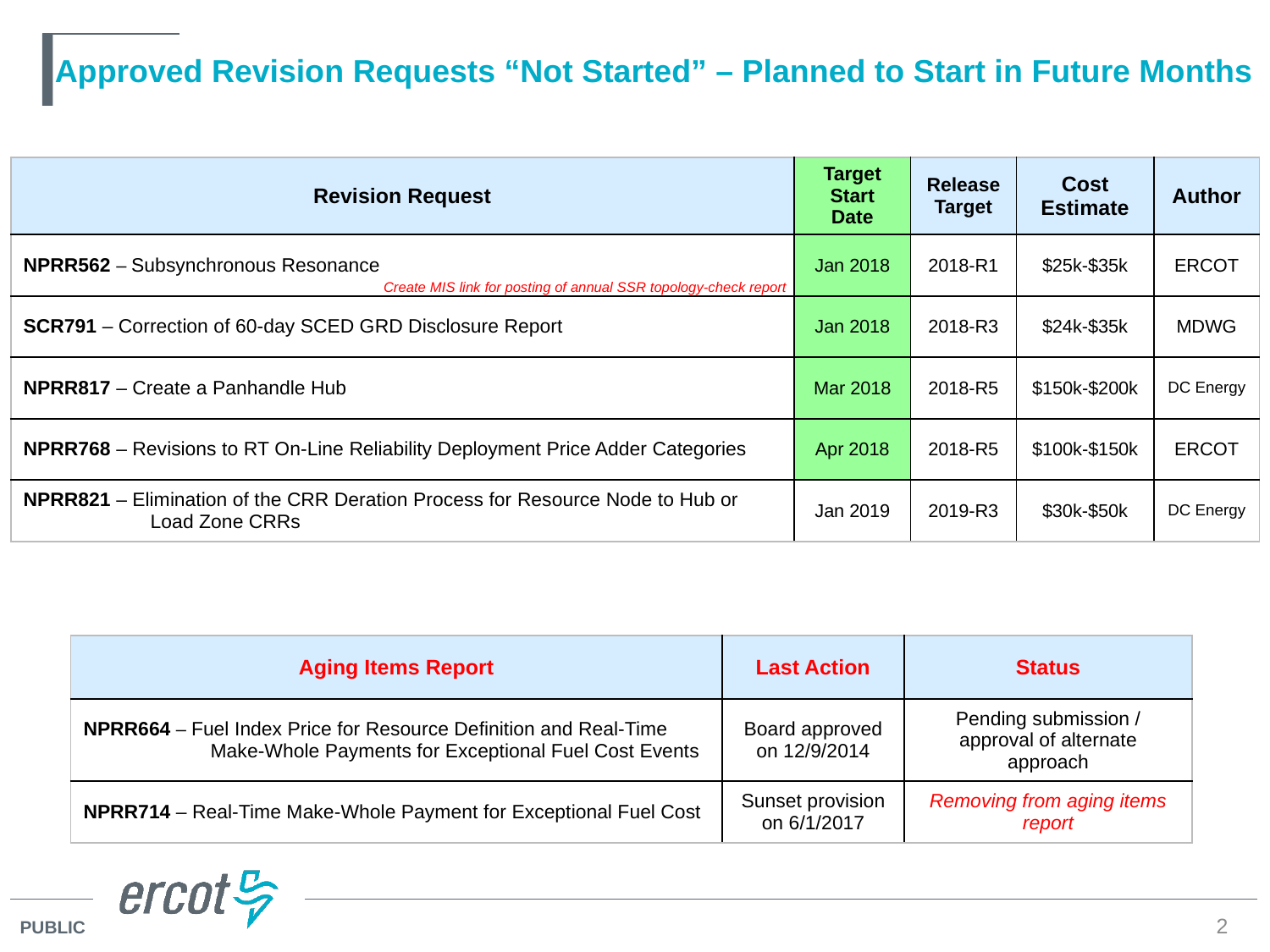

# Approved Revision Requests “Not Started” – Planned to Start in Future Months
| Revision Request | Target Start Date | Release Target | Cost Estimate | Author |
| --- | --- | --- | --- | --- |
| NPRR562 – Subsynchronous Resonance | Jan 2018 | 2018-R1 | $25k-$35k | ERCOT |
| SCR791 – Correction of 60-day SCED GRD Disclosure Report | Jan 2018 | 2018-R3 | $24k-$35k | MDWG |
| NPRR817 – Create a Panhandle Hub | Mar 2018 | 2018-R5 | $150k-$200k | DC Energy |
| NPRR768 – Revisions to RT On-Line Reliability Deployment Price Adder Categories | Apr 2018 | 2018-R5 | $100k-$150k | ERCOT |
| NPRR821 – Elimination of the CRR Deration Process for Resource Node to Hub or Load Zone CRRs | Jan 2019 | 2019-R3 | $30k-$50k | DC Energy |
Create MIS link for posting of annual SSR topology-check report
| Aging Items Report | Last Action | Status |
| --- | --- | --- |
| NPRR664 – Fuel Index Price for Resource Definition and Real-Time Make-Whole Payments for Exceptional Fuel Cost Events | Board approved on 12/9/2014 | Pending submission / approval of alternate approach |
| NPRR714 – Real-Time Make-Whole Payment for Exceptional Fuel Cost | Sunset provision on 6/1/2017 | Removing from aging items report |
2